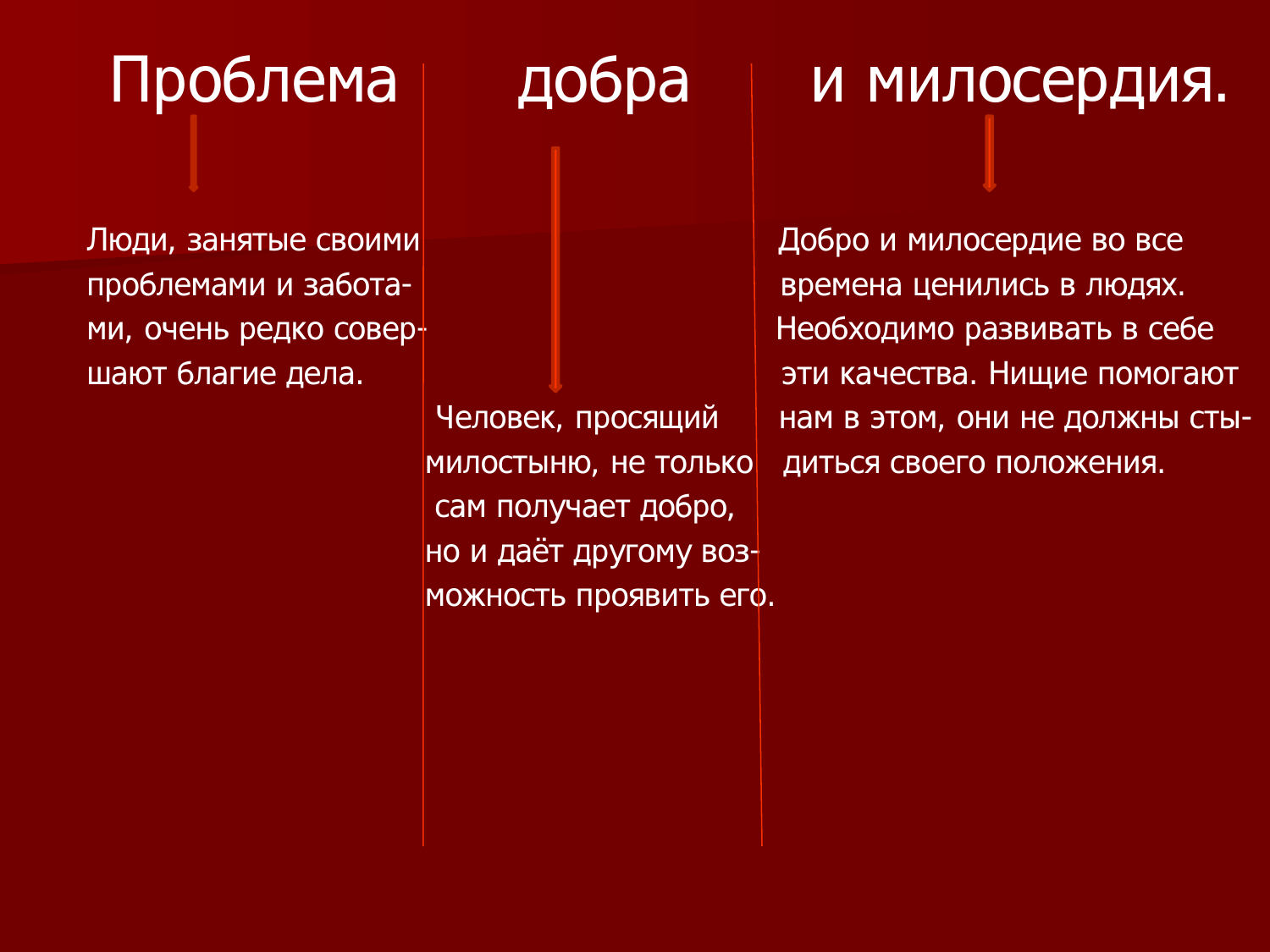

Проблема      добра      и милосердия.

Люди, занятые своими                                    Добро и милосердие во все
проблемами и забота-                                     времена ценились в людях.
ми, очень редко совер-                                   Необходимо развивать в себе
шают благие дела.                                          эти качества. Нищие помогают
                                   Человек, просящий      нам в этом, они не должны сты-
                                  милостыню, не только   диться своего положения.
                                   сам получает добро,
                                  но и даёт другому воз-
                                  можность проявить его.